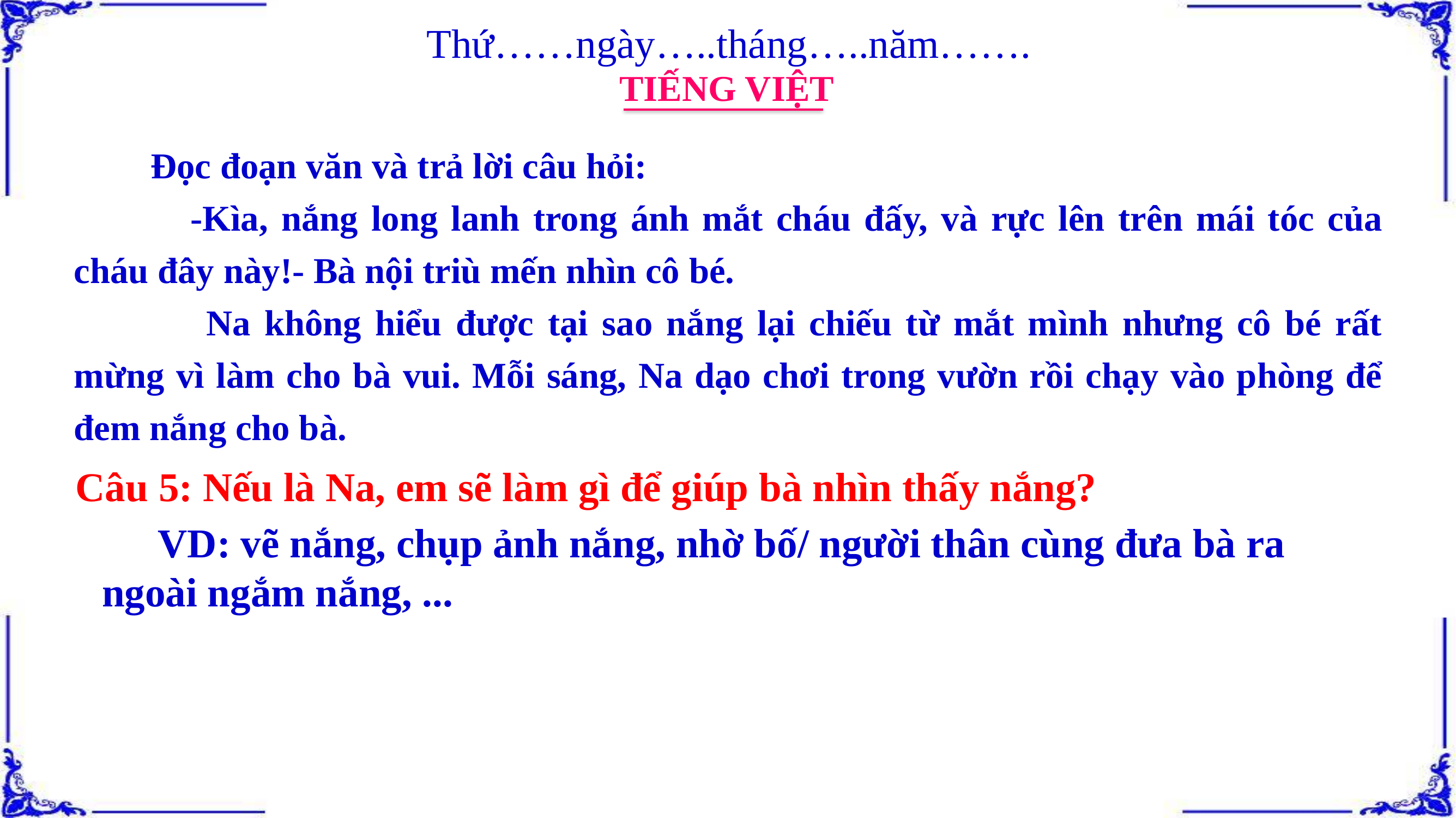

Thứ……ngày…..tháng…..năm…….
TIẾNG VIỆT
Đọc đoạn văn và trả lời câu hỏi:
   -Kìa, nắng long lanh trong ánh mắt cháu đấy, và rực lên trên mái tóc của cháu đây này!- Bà nội triù mến nhìn cô bé.
    Na không hiểu được tại sao nắng lại chiếu từ mắt mình nhưng cô bé rất mừng vì làm cho bà vui. Mỗi sáng, Na dạo chơi trong vườn rồi chạy vào phòng để đem nắng cho bà.
Câu 5: Nếu là Na, em sẽ làm gì để giúp bà nhìn thấy nắng?
VD: vẽ nắng, chụp ảnh nắng, nhờ bố/ người thân cùng đưa bà ra ngoài ngắm nắng, ...